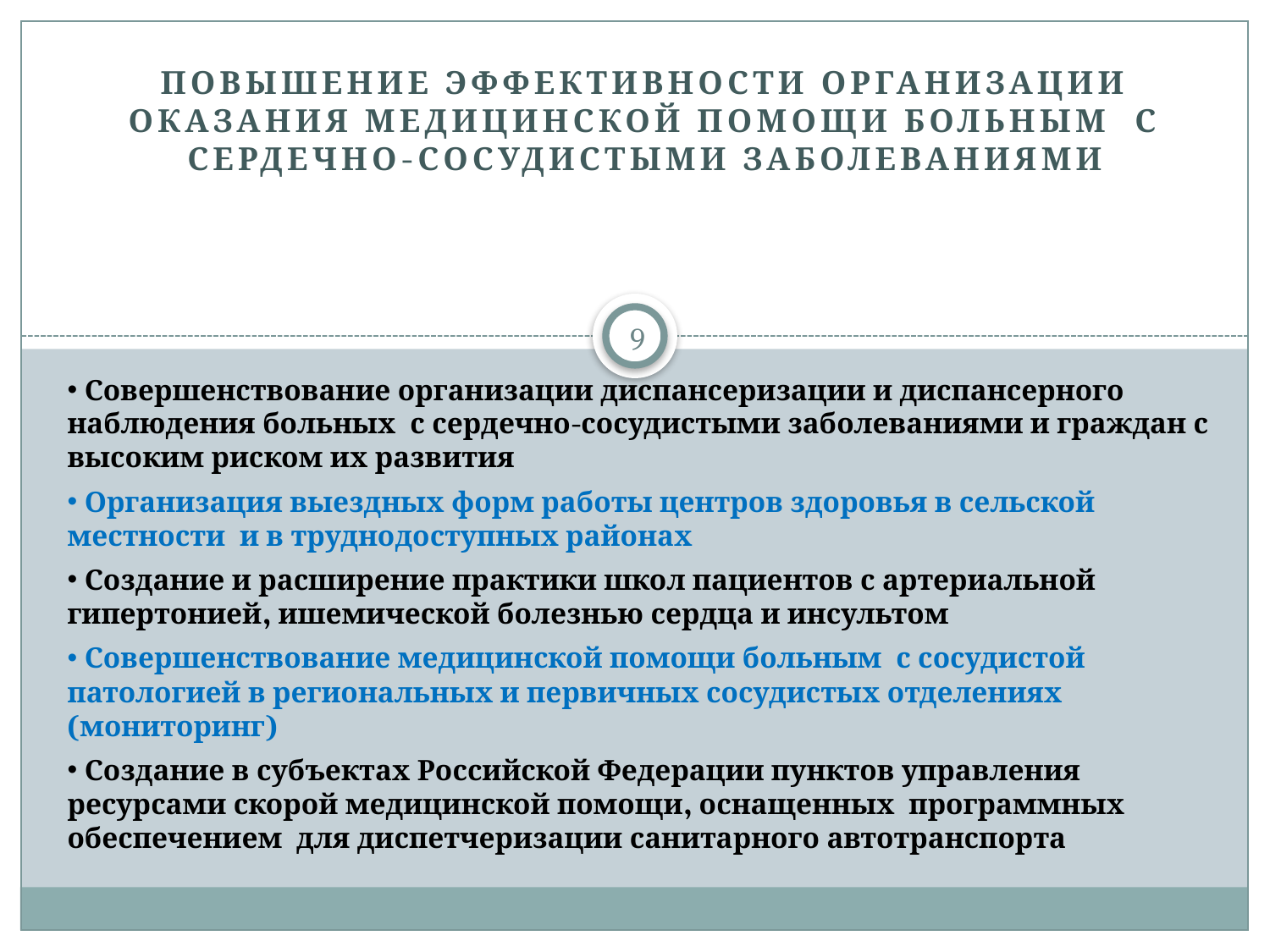

#
Повышение эффективности организации оказания медицинской помощи больным  с сердечно-сосудистыми заболеваниями

9
 Совершенствование организации диспансеризации и диспансерного наблюдения больных  с сердечно-сосудистыми заболеваниями и граждан с высоким риском их развития
 Организация выездных форм работы центров здоровья в сельской местности  и в труднодоступных районах
 Создание и расширение практики школ пациентов с артериальной гипертонией, ишемической болезнью сердца и инсультом
 Совершенствование медицинской помощи больным  с сосудистой патологией в региональных и первичных сосудистых отделениях (мониторинг)
 Создание в субъектах Российской Федерации пунктов управления  ресурсами скорой медицинской помощи, оснащенных  программных обеспечением  для диспетчеризации санитарного автотранспорта